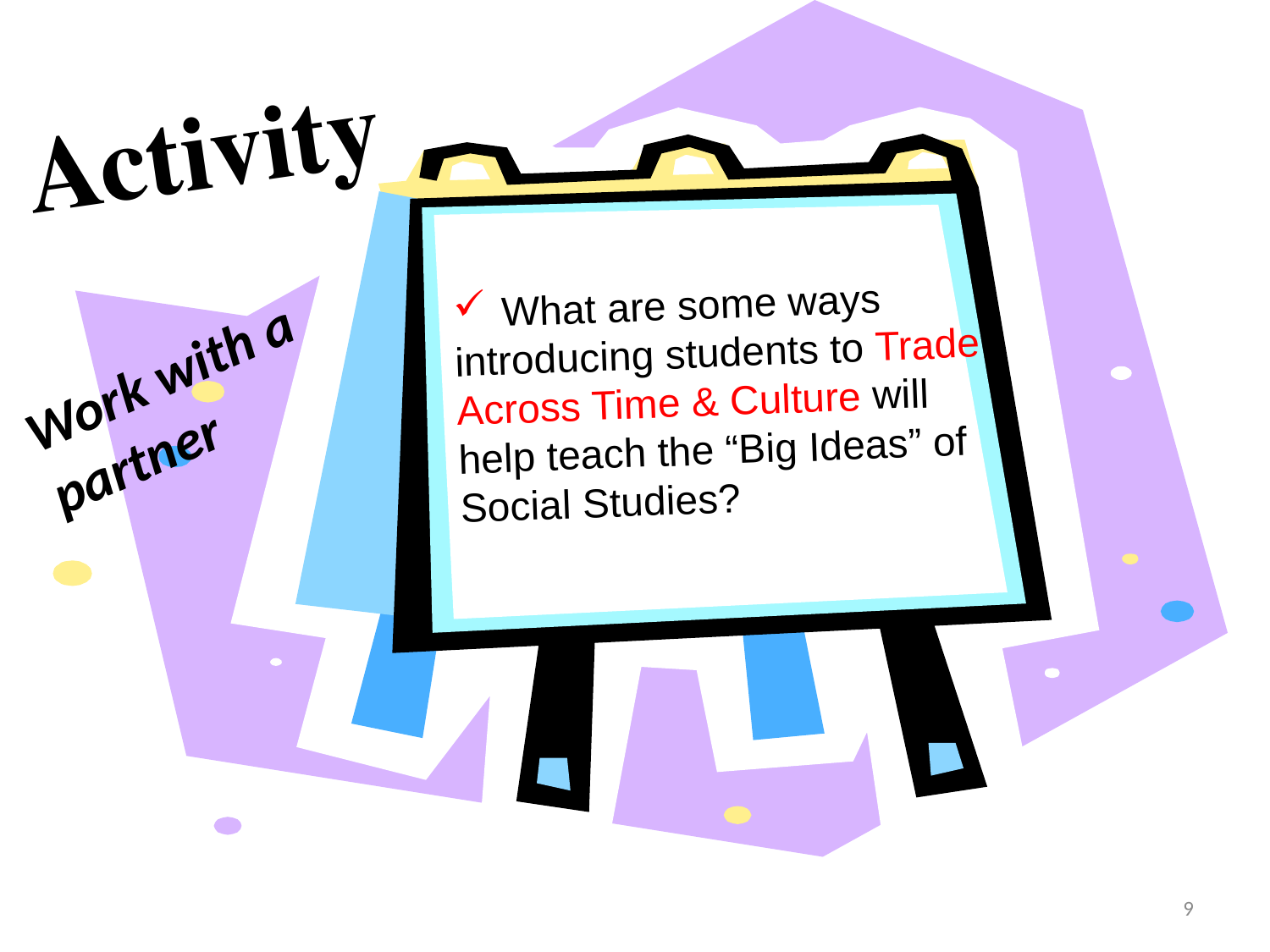

Activity
	What are some ways introducing students to Trade Across Time & Culture will help teach the “Big Ideas” of Social Studies?

Work with a partner
9